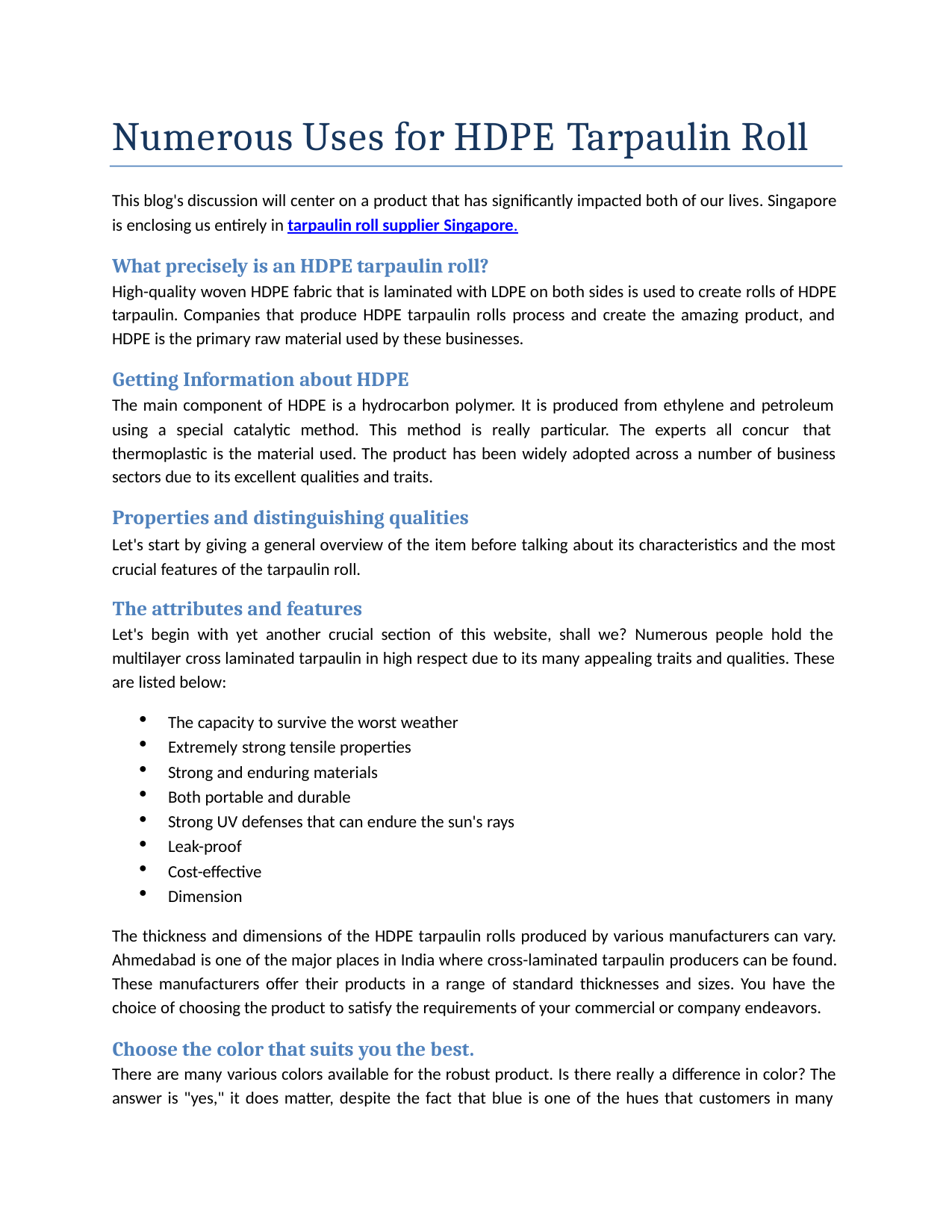

# Numerous Uses for HDPE Tarpaulin Roll

This blog's discussion will center on a product that has significantly impacted both of our lives. Singapore  is enclosing us entirely in tarpaulin roll supplier Singapore.

What precisely is an HDPE tarpaulin roll?
High-quality woven HDPE fabric that is laminated with LDPE on both sides is used to create rolls of HDPE  tarpaulin. Companies that produce HDPE tarpaulin rolls process and create the amazing product, and  HDPE is the primary raw material used by these businesses.

Getting Information about HDPE
The main component of HDPE is a hydrocarbon polymer. It is produced from ethylene and petroleum
using a special catalytic method. This method is really particular. The experts all concur that  thermoplastic is the material used. The product has been widely adopted across a number of business  sectors due to its excellent qualities and traits.

Properties and distinguishing qualities
Let's start by giving a general overview of the item before talking about its characteristics and the most  crucial features of the tarpaulin roll.

The attributes and features
Let's begin with yet another crucial section of this website, shall we? Numerous people hold the  multilayer cross laminated tarpaulin in high respect due to its many appealing traits and qualities. These
are listed below:

The capacity to survive the worst weather
Extremely strong tensile properties
Strong and enduring materials
Both portable and durable
Strong UV defenses that can endure the sun's rays
Leak-proof
Cost-effective
Dimension
The thickness and dimensions of the HDPE tarpaulin rolls produced by various manufacturers can vary.  Ahmedabad is one of the major places in India where cross-laminated tarpaulin producers can be found.  These manufacturers offer their products in a range of standard thicknesses and sizes. You have the  choice of choosing the product to satisfy the requirements of your commercial or company endeavors.

Choose the color that suits you the best.
There are many various colors available for the robust product. Is there really a difference in color? The  answer is "yes," it does matter, despite the fact that blue is one of the hues that customers in many